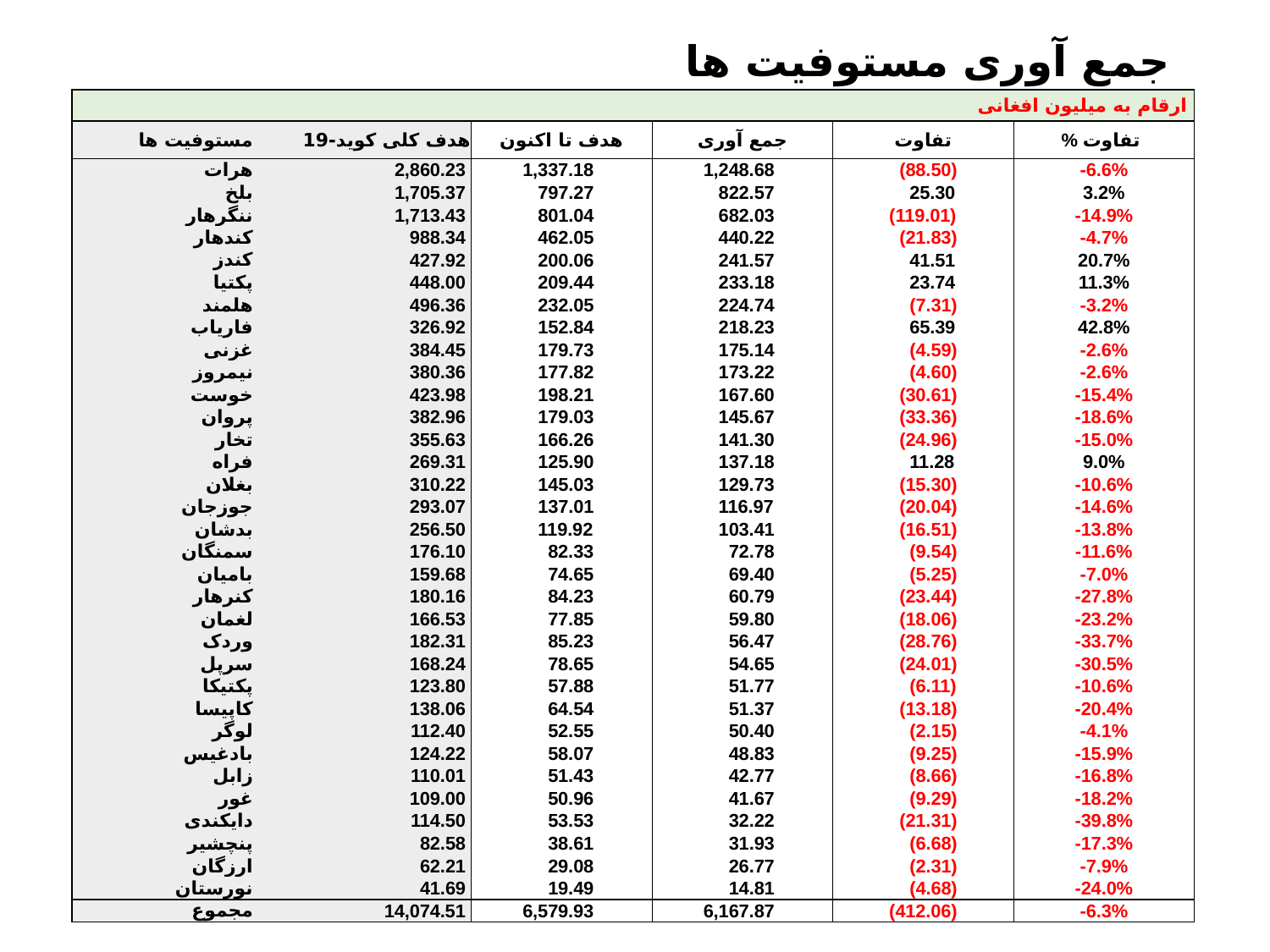

# جمع آوری مستوفیت ها
| ارقام به میلیون افغانی |  |  |  |  |  |  |
| --- | --- | --- | --- | --- | --- | --- |
|  | مستوفیت ها | هدف کلی کوید-19 | هدف تا اکنون | جمع آوری | تفاوت | % تفاوت |
|  | هرات | 2,860.23 | 1,337.18 | 1,248.68 | (88.50) | -6.6% |
|  | بلخ | 1,705.37 | 797.27 | 822.57 | 25.30 | 3.2% |
|  | ننگرهار | 1,713.43 | 801.04 | 682.03 | (119.01) | -14.9% |
|  | کندهار | 988.34 | 462.05 | 440.22 | (21.83) | -4.7% |
|  | کندز | 427.92 | 200.06 | 241.57 | 41.51 | 20.7% |
|  | پکتیا | 448.00 | 209.44 | 233.18 | 23.74 | 11.3% |
|  | هلمند | 496.36 | 232.05 | 224.74 | (7.31) | -3.2% |
|  | فاریاب | 326.92 | 152.84 | 218.23 | 65.39 | 42.8% |
|  | غزنی | 384.45 | 179.73 | 175.14 | (4.59) | -2.6% |
|  | نیمروز | 380.36 | 177.82 | 173.22 | (4.60) | -2.6% |
|  | خوست | 423.98 | 198.21 | 167.60 | (30.61) | -15.4% |
|  | پروان | 382.96 | 179.03 | 145.67 | (33.36) | -18.6% |
|  | تخار | 355.63 | 166.26 | 141.30 | (24.96) | -15.0% |
|  | فراه | 269.31 | 125.90 | 137.18 | 11.28 | 9.0% |
|  | بغلان | 310.22 | 145.03 | 129.73 | (15.30) | -10.6% |
|  | جوزجان | 293.07 | 137.01 | 116.97 | (20.04) | -14.6% |
|  | بدشان | 256.50 | 119.92 | 103.41 | (16.51) | -13.8% |
|  | سمنگان | 176.10 | 82.33 | 72.78 | (9.54) | -11.6% |
|  | بامیان | 159.68 | 74.65 | 69.40 | (5.25) | -7.0% |
|  | کنرهار | 180.16 | 84.23 | 60.79 | (23.44) | -27.8% |
|  | لغمان | 166.53 | 77.85 | 59.80 | (18.06) | -23.2% |
|  | وردک | 182.31 | 85.23 | 56.47 | (28.76) | -33.7% |
|  | سرپل | 168.24 | 78.65 | 54.65 | (24.01) | -30.5% |
|  | پکتیکا | 123.80 | 57.88 | 51.77 | (6.11) | -10.6% |
|  | کاپیسا | 138.06 | 64.54 | 51.37 | (13.18) | -20.4% |
|  | لوگر | 112.40 | 52.55 | 50.40 | (2.15) | -4.1% |
|  | بادغیس | 124.22 | 58.07 | 48.83 | (9.25) | -15.9% |
|  | زابل | 110.01 | 51.43 | 42.77 | (8.66) | -16.8% |
|  | غور | 109.00 | 50.96 | 41.67 | (9.29) | -18.2% |
|  | دایکندی | 114.50 | 53.53 | 32.22 | (21.31) | -39.8% |
|  | پنچشیر | 82.58 | 38.61 | 31.93 | (6.68) | -17.3% |
|  | ارزگان | 62.21 | 29.08 | 26.77 | (2.31) | -7.9% |
|  | نورستان | 41.69 | 19.49 | 14.81 | (4.68) | -24.0% |
|  | مجموع | 14,074.51 | 6,579.93 | 6,167.87 | (412.06) | -6.3% |